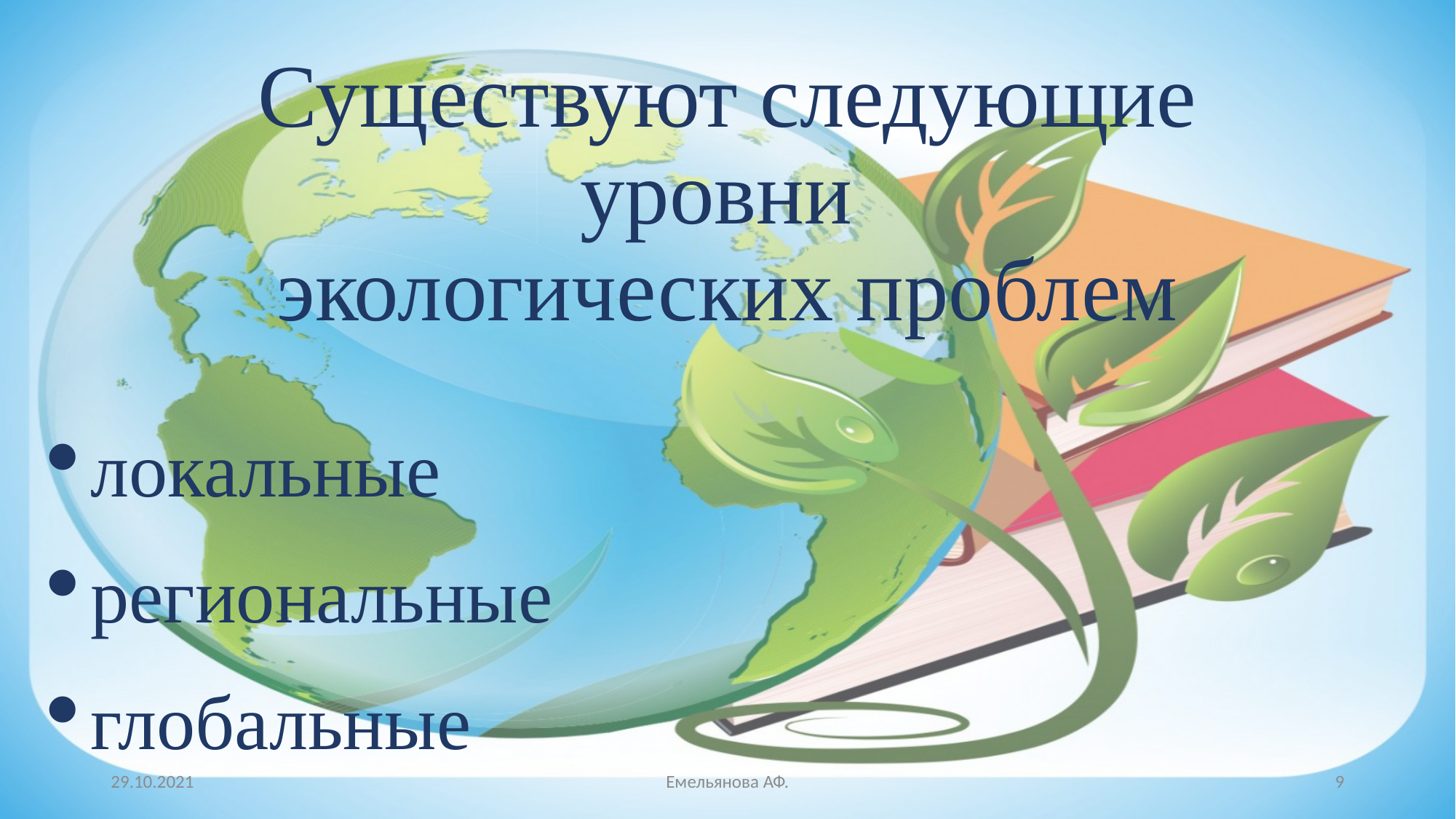

# Существуют следующие уровни экологических проблем
локальные
региональные
глобальные
29.10.2021
Емельянова АФ.
9